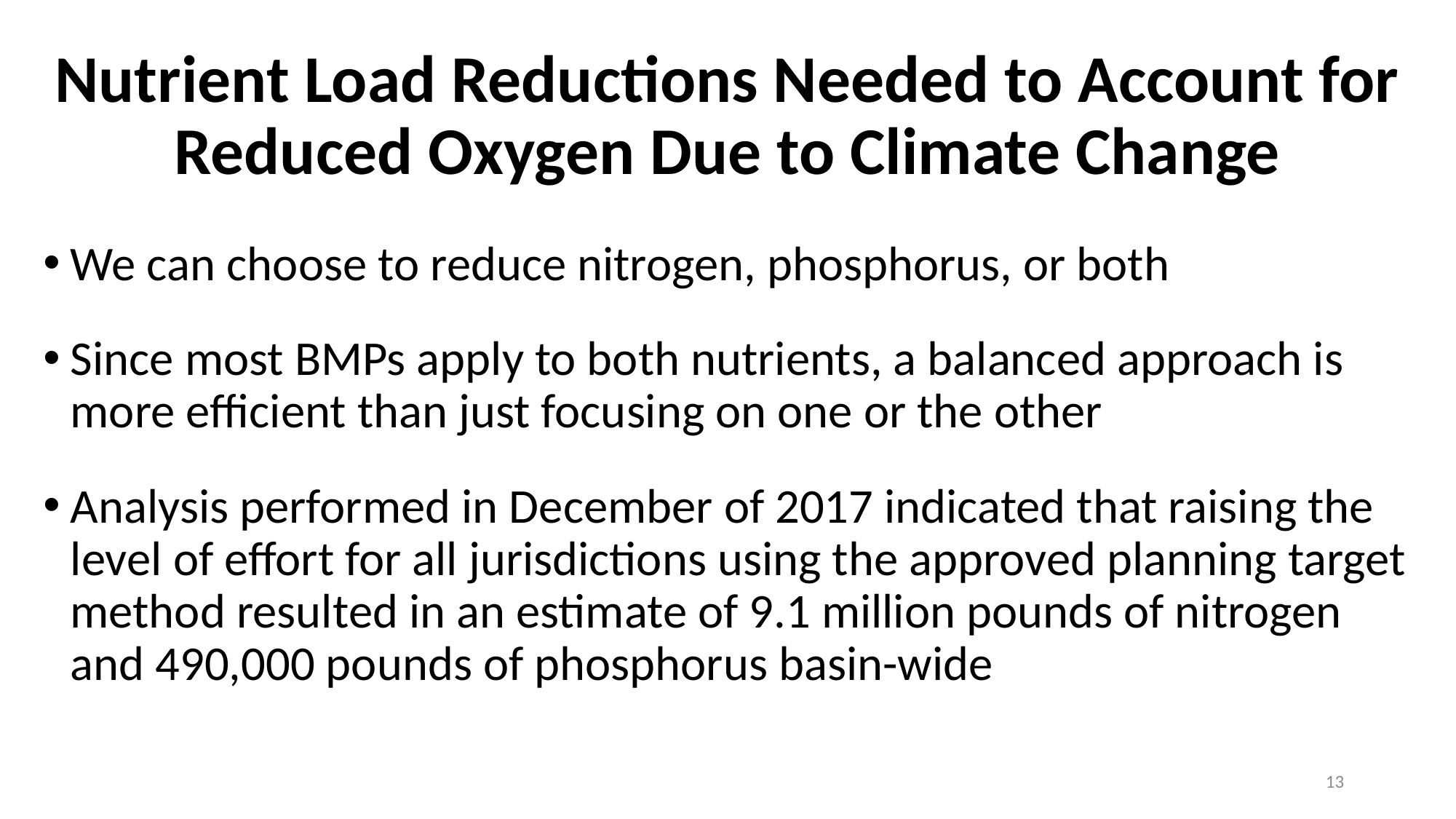

# Nutrient Load Reductions Needed to Account for Reduced Oxygen Due to Climate Change
We can choose to reduce nitrogen, phosphorus, or both
Since most BMPs apply to both nutrients, a balanced approach is more efficient than just focusing on one or the other
Analysis performed in December of 2017 indicated that raising the level of effort for all jurisdictions using the approved planning target method resulted in an estimate of 9.1 million pounds of nitrogen and 490,000 pounds of phosphorus basin-wide
13